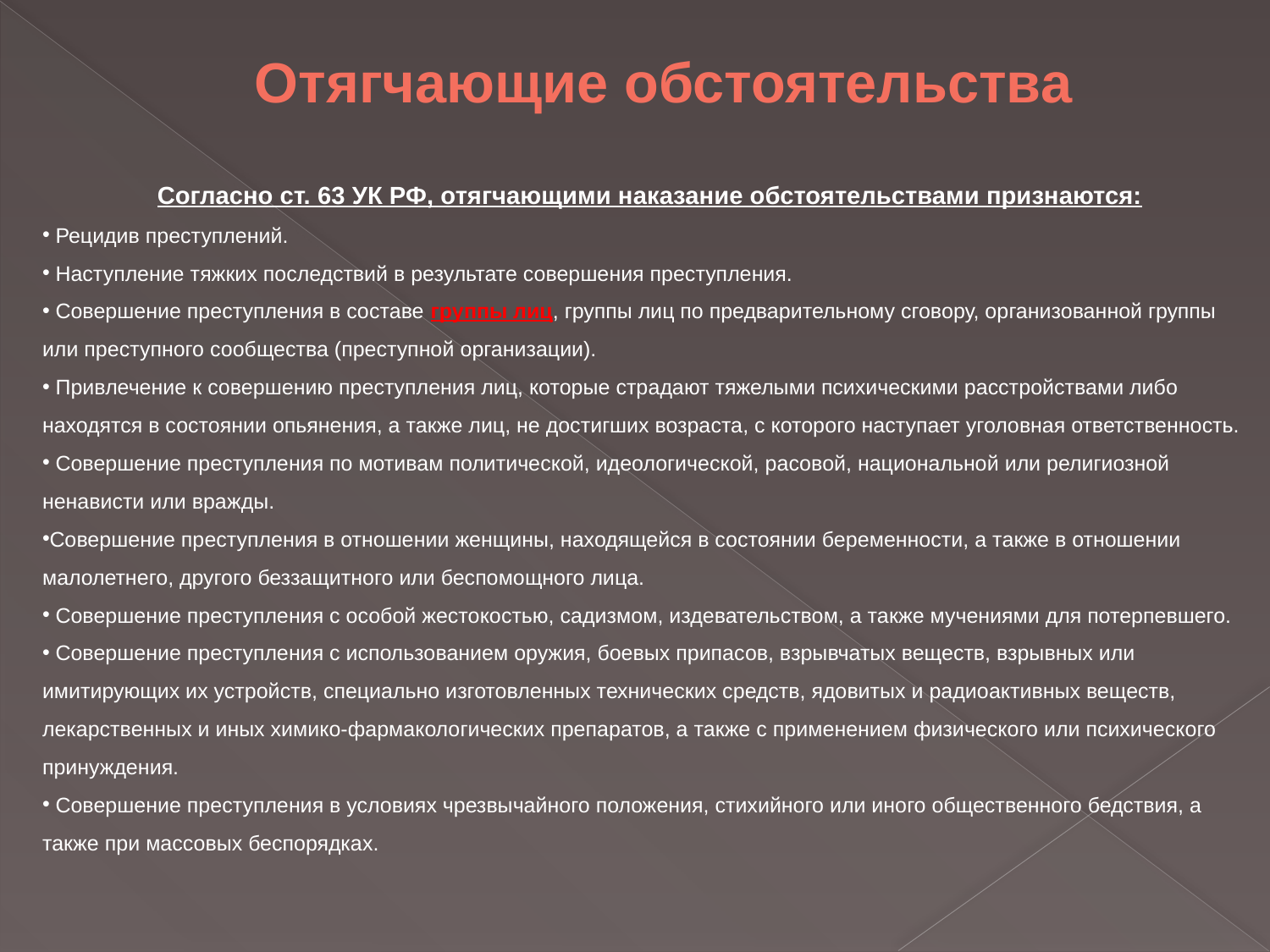

Отягчающие обстоятельства
Согласно ст. 63 УК РФ, отягчающими наказание обстоятельствами признаются:
 Рецидив преступлений.
 Наступление тяжких последствий в результате совершения преступления.
 Совершение преступления в составе группы лиц, группы лиц по предварительному сговору, организованной группы или преступного сообщества (преступной организации).
 Привлечение к совершению преступления лиц, которые страдают тяжелыми психическими расстройствами либо находятся в состоянии опьянения, а также лиц, не достигших возраста, с которого наступает уголовная ответственность.
 Совершение преступления по мотивам политической, идеологической, расовой, национальной или религиозной ненависти или вражды.
Совершение преступления в отношении женщины, находящейся в состоянии беременности, а также в отношении малолетнего, другого беззащитного или беспомощного лица.
 Совершение преступления с особой жестокостью, садизмом, издевательством, а также мучениями для потерпевшего.
 Совершение преступления с использованием оружия, боевых припасов, взрывчатых веществ, взрывных или имитирующих их устройств, специально изготовленных технических средств, ядовитых и радиоактивных веществ, лекарственных и иных химико-фармакологических препаратов, а также с применением физического или психического принуждения.
 Совершение преступления в условиях чрезвычайного положения, стихийного или иного общественного бедствия, а также при массовых беспорядках.